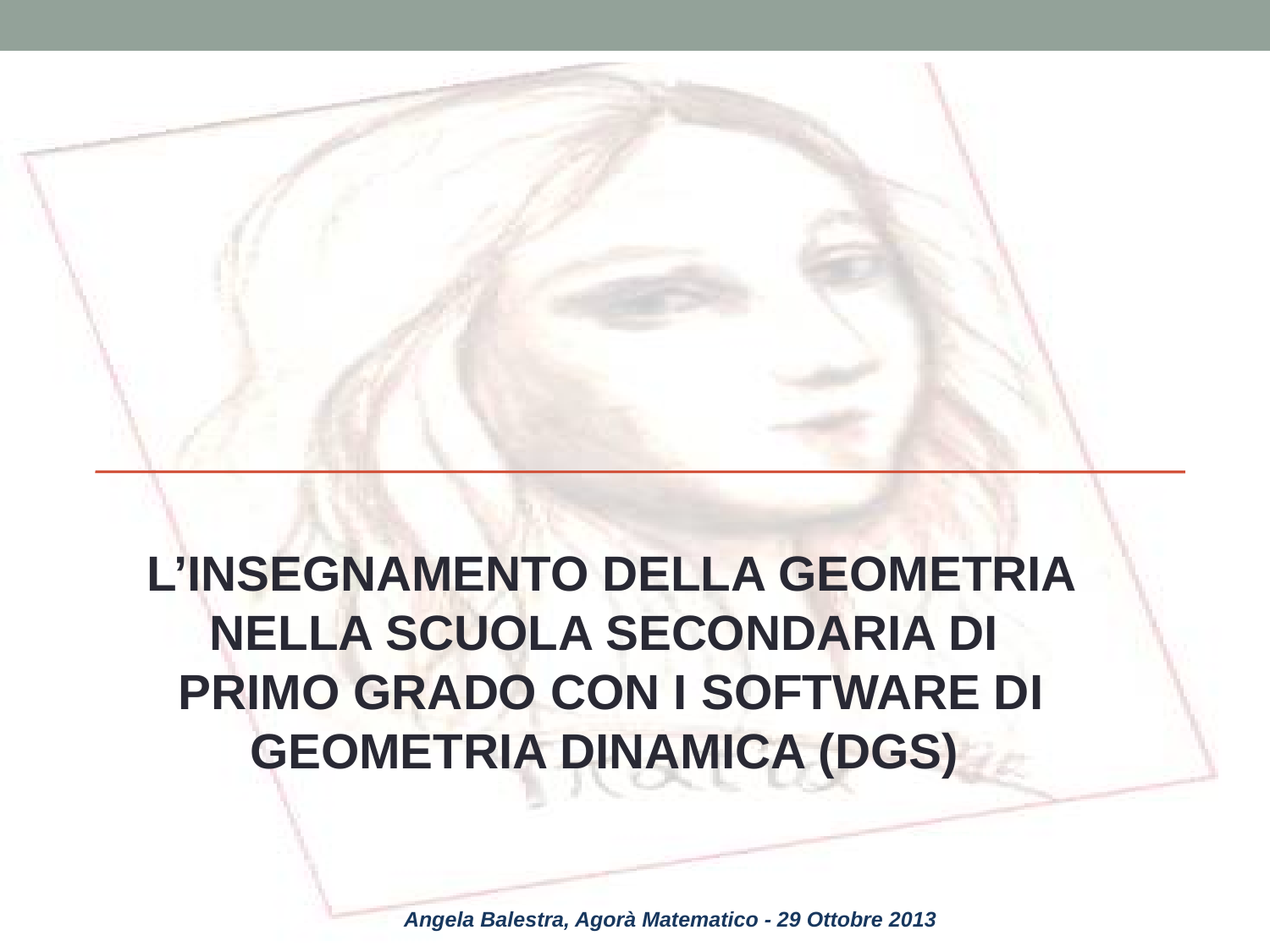

#
L’insegnamento della geometria nella scuola secondaria di
Primo grado con i Software di geometria dinamica (dgs)
Angela Balestra, Agorà Matematico - 29 Ottobre 2013